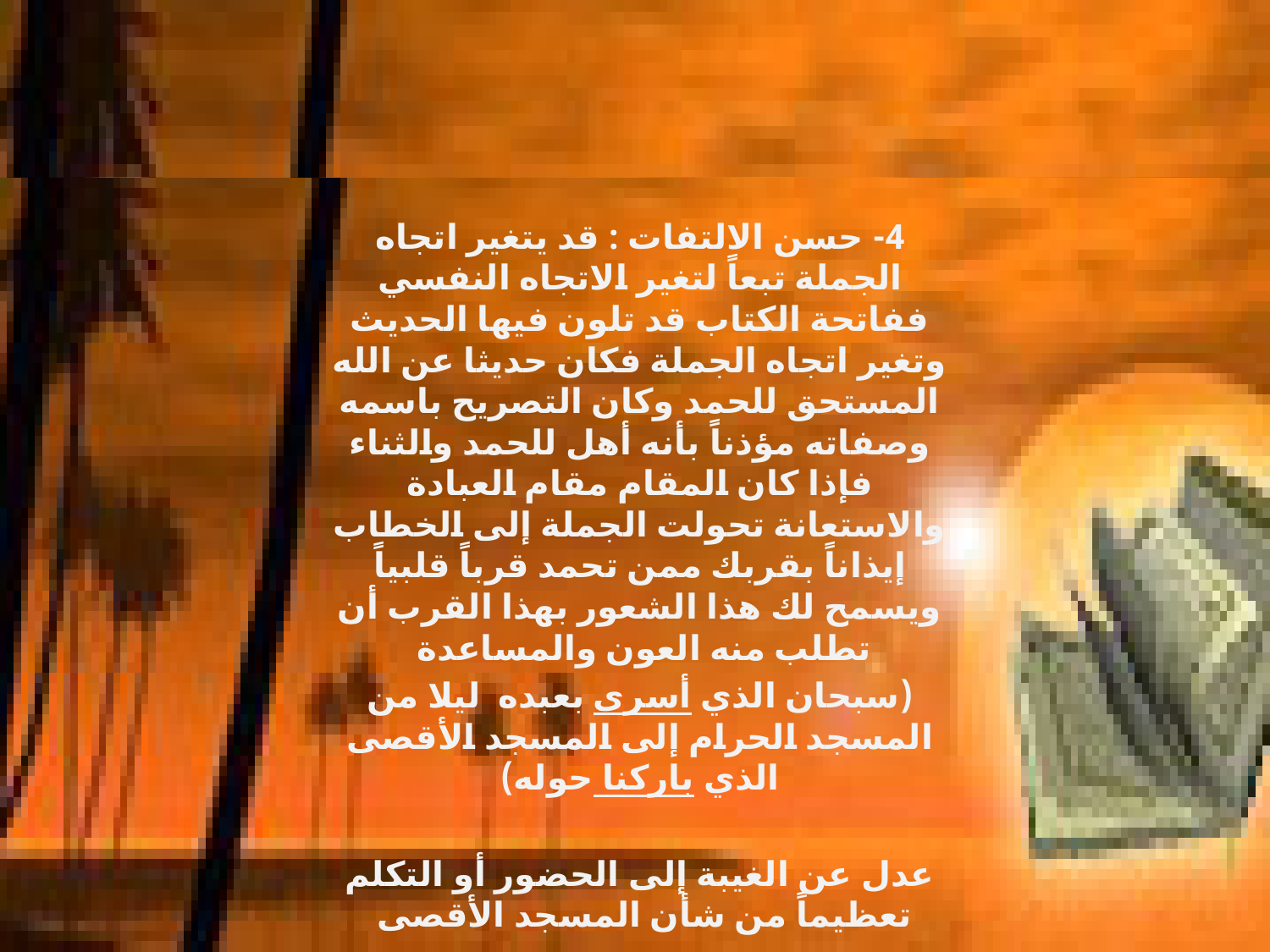

#
4- حسن الالتفات : قد يتغير اتجاه الجملة تبعاً لتغير الاتجاه النفسي ففاتحة الكتاب قد تلون فيها الحديث وتغير اتجاه الجملة فكان حديثا عن الله المستحق للحمد وكان التصريح باسمه وصفاته مؤذناً بأنه أهل للحمد والثناء فإذا كان المقام مقام العبادة والاستعانة تحولت الجملة إلى الخطاب إيذاناً بقربك ممن تحمد قرباً قلبياً ويسمح لك هذا الشعور بهذا القرب أن تطلب منه العون والمساعدة
(سبحان الذي أسرى بعبده  ليلا من المسجد الحرام إلى المسجد الأقصى الذي باركنا حوله)

عدل عن الغيبة إلى الحضور أو التكلم تعظيماً من شأن المسجد الأقصى